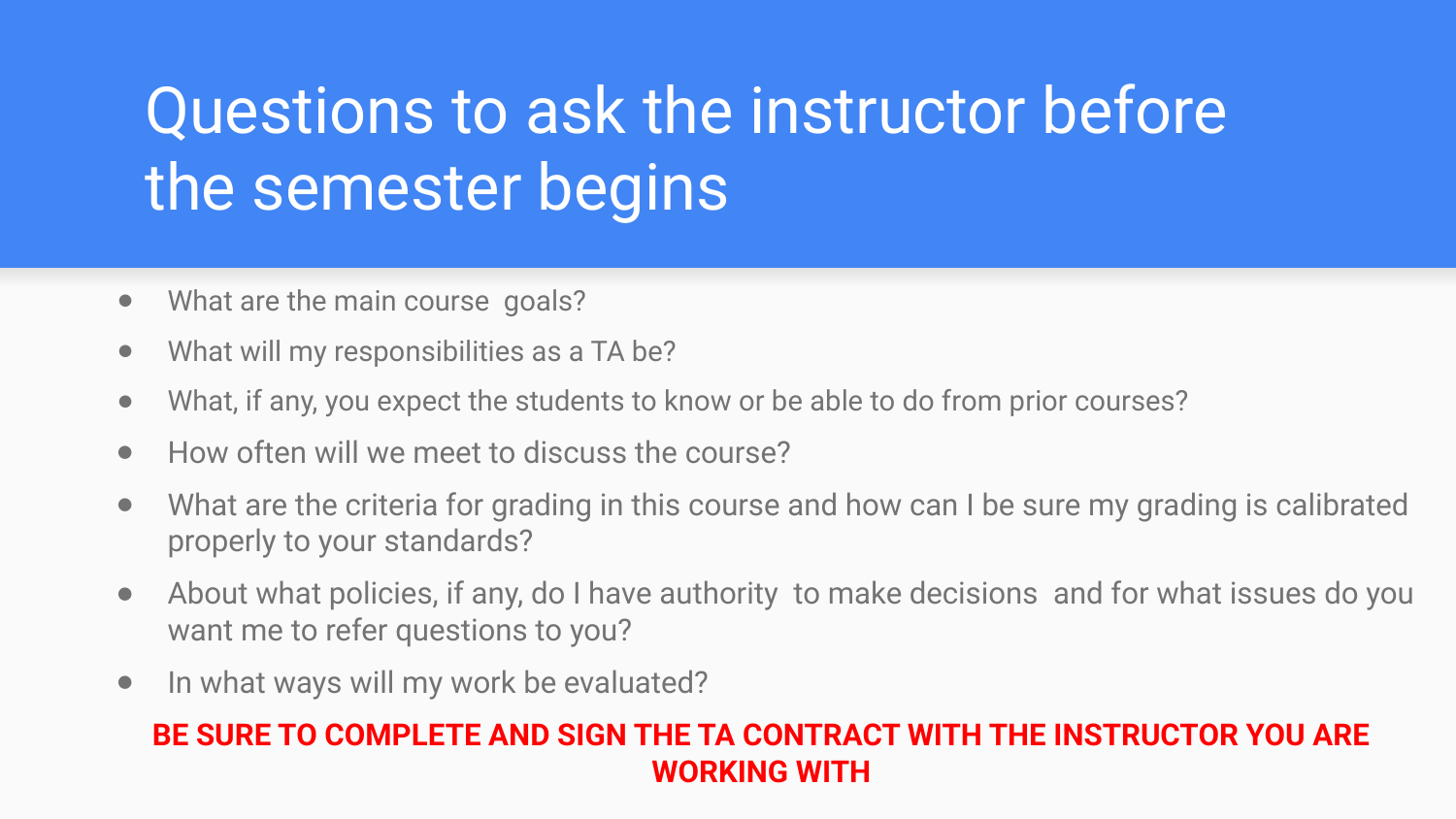

# Questions to ask the instructor before the semester begins
What are the main course  goals?
What will my responsibilities as a TA be?
What, if any, you expect the students to know or be able to do from prior courses?
How often will we meet to discuss the course?
What are the criteria for grading in this course and how can I be sure my grading is calibrated properly to your standards?
About what policies, if any, do I have authority  to make decisions  and for what issues do you want me to refer questions to you?
In what ways will my work be evaluated?
BE SURE TO COMPLETE AND SIGN THE TA CONTRACT WITH THE INSTRUCTOR YOU ARE WORKING WITH